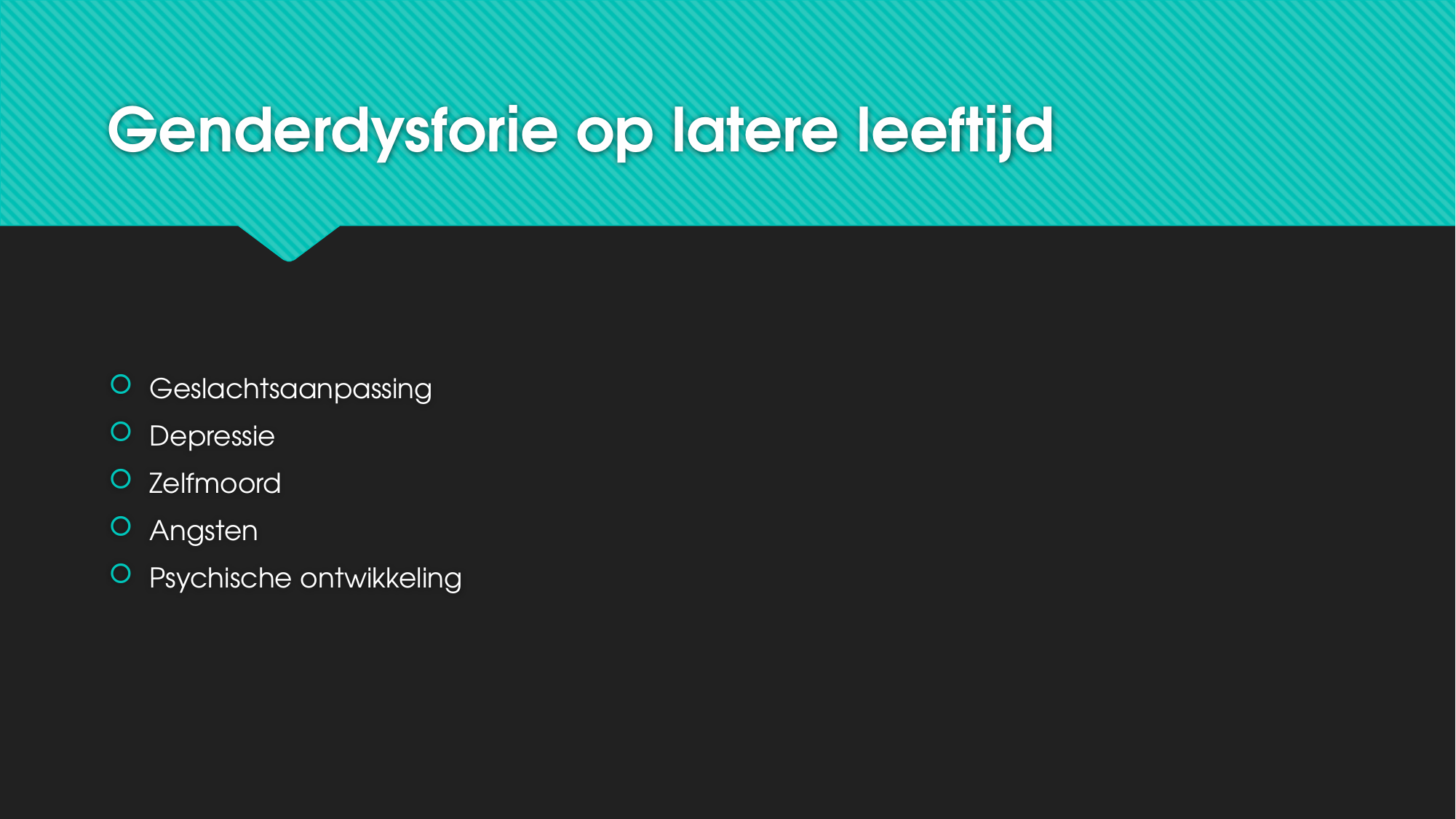

# Genderdysforie op latere leeftijd
Geslachtsaanpassing
Depressie
Zelfmoord
Angsten
Psychische ontwikkeling